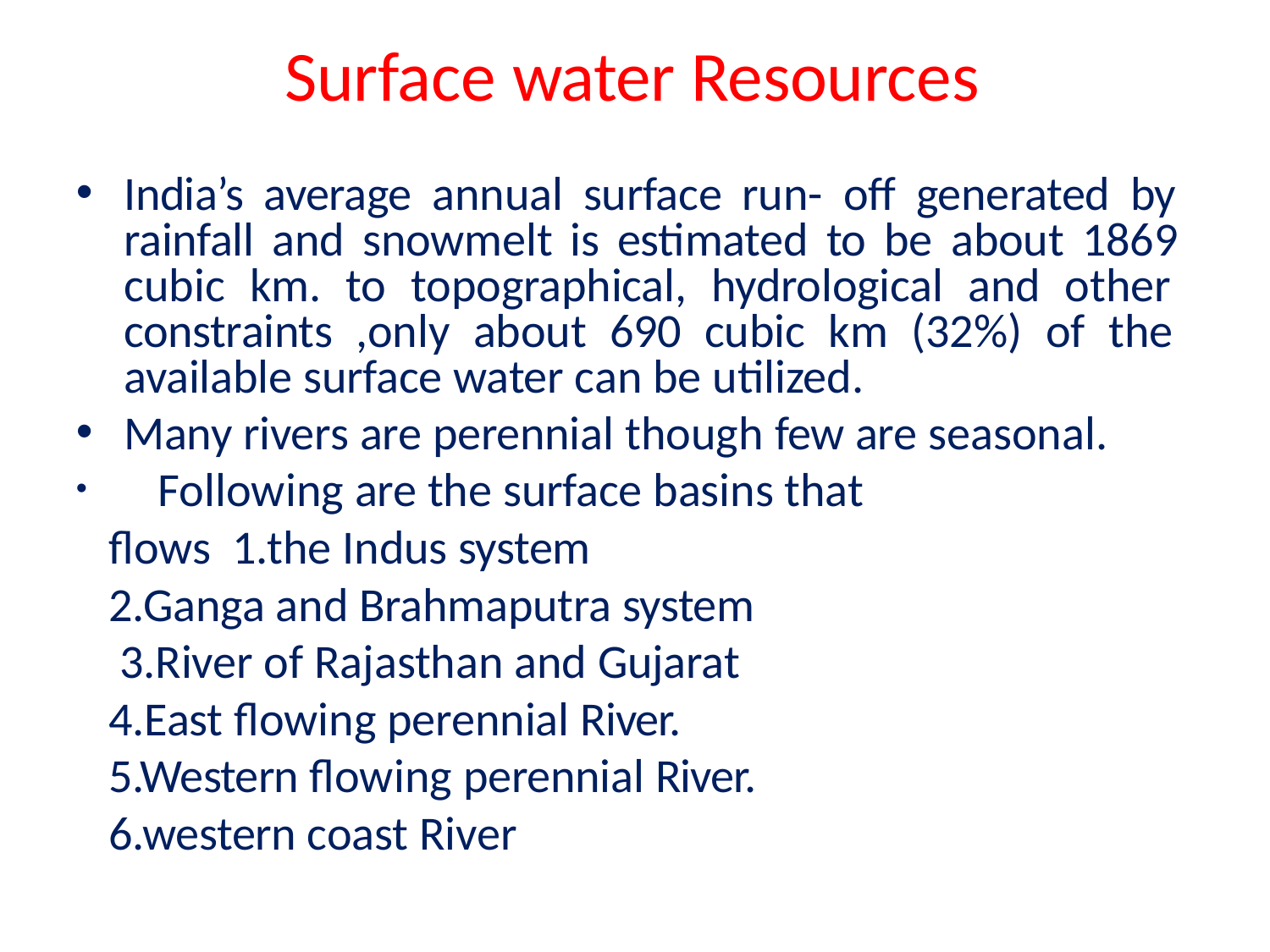

# Surface water Resources
India’s average annual surface run- off generated by  rainfall and snowmelt is estimated to be about 1869  cubic km. to topographical, hydrological and other  constraints ,only about 690 cubic km (32%) of the  available surface water can be utilized.
Many rivers are perennial though few are seasonal.
	Following are the surface basins that flows  1.the Indus system
2.Ganga and Brahmaputra system  3.River of Rajasthan and Gujarat  4.East flowing perennial River.
5.Western flowing perennial River.  6.western coast River